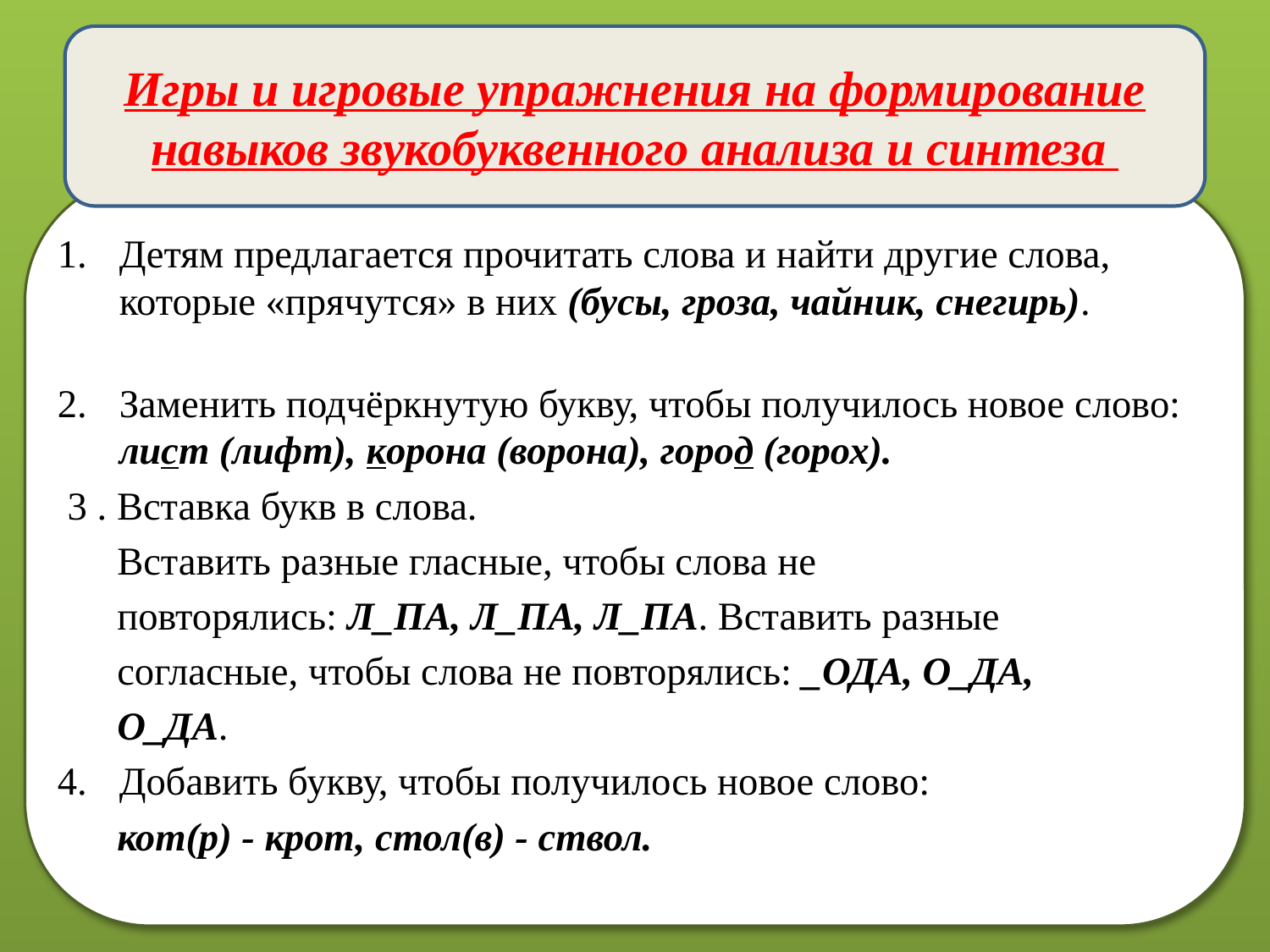

Игры и игровые упражнения на формирование навыков звукобуквенного анализа и синтеза

Детям предлагается прочитать слова и найти другие слова, которые «прячутся» в них (бусы, гроза, чайник, снегирь).
Заменить подчёркнутую букву, чтобы получилось новое слово: лист (лифт), корона (ворона), город (горох).
 3 . Вставка букв в слова.
      Вставить разные гласные, чтобы слова не
      повторялись: Л_ПА, Л_ПА, Л_ПА. Вставить разные
      согласные, чтобы слова не повторялись: _ОДА, О_ДА,
      О_ДА.
Добавить букву, чтобы получилось новое слово:
      кот(р) - крот, стол(в) - ствол.